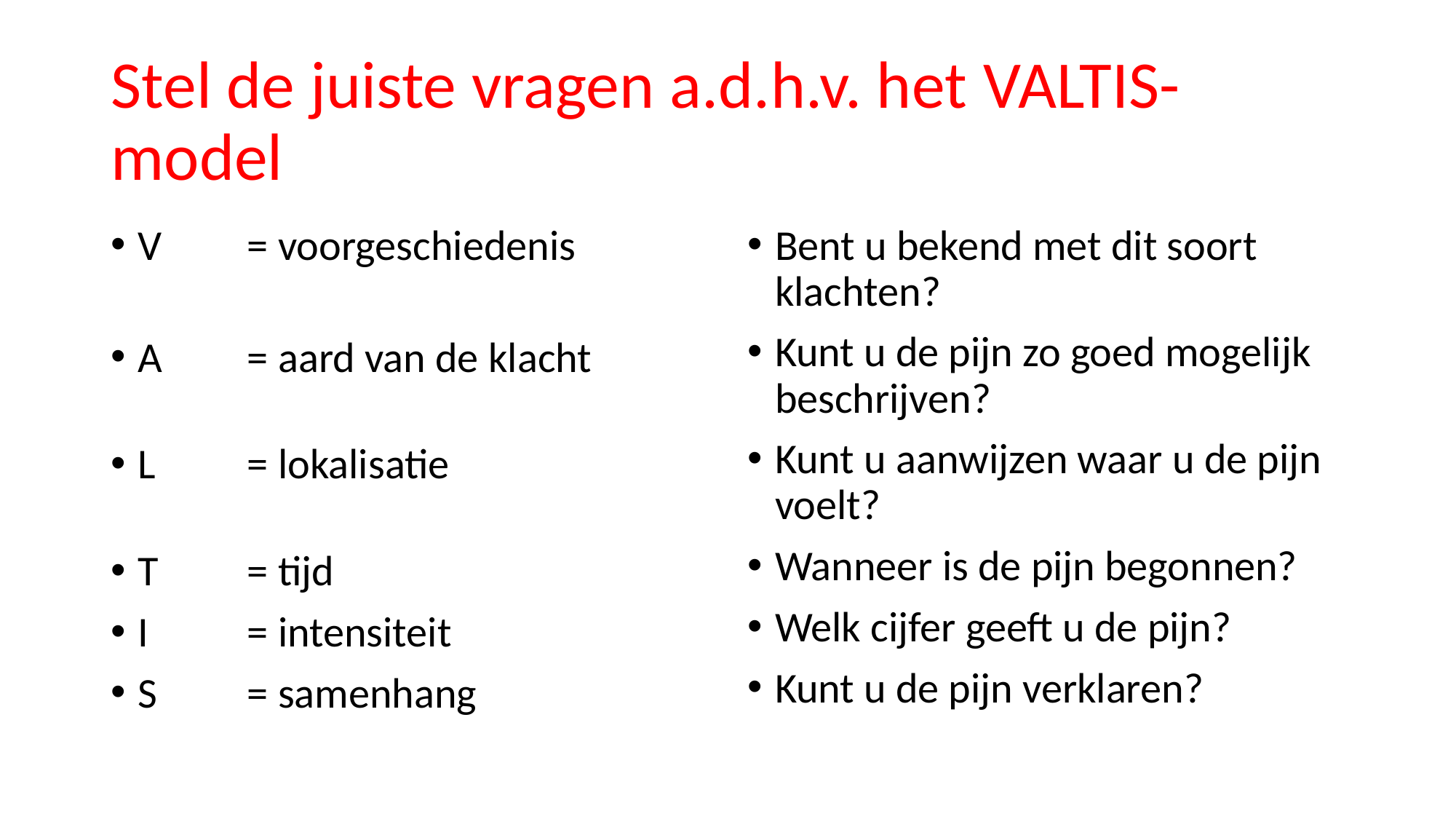

# Stel de juiste vragen a.d.h.v. het VALTIS-model
V	= voorgeschiedenis
A	= aard van de klacht
L	= lokalisatie
T	= tijd
I	= intensiteit
S	= samenhang
Bent u bekend met dit soort klachten?
Kunt u de pijn zo goed mogelijk beschrijven?
Kunt u aanwijzen waar u de pijn voelt?
Wanneer is de pijn begonnen?
Welk cijfer geeft u de pijn?
Kunt u de pijn verklaren?